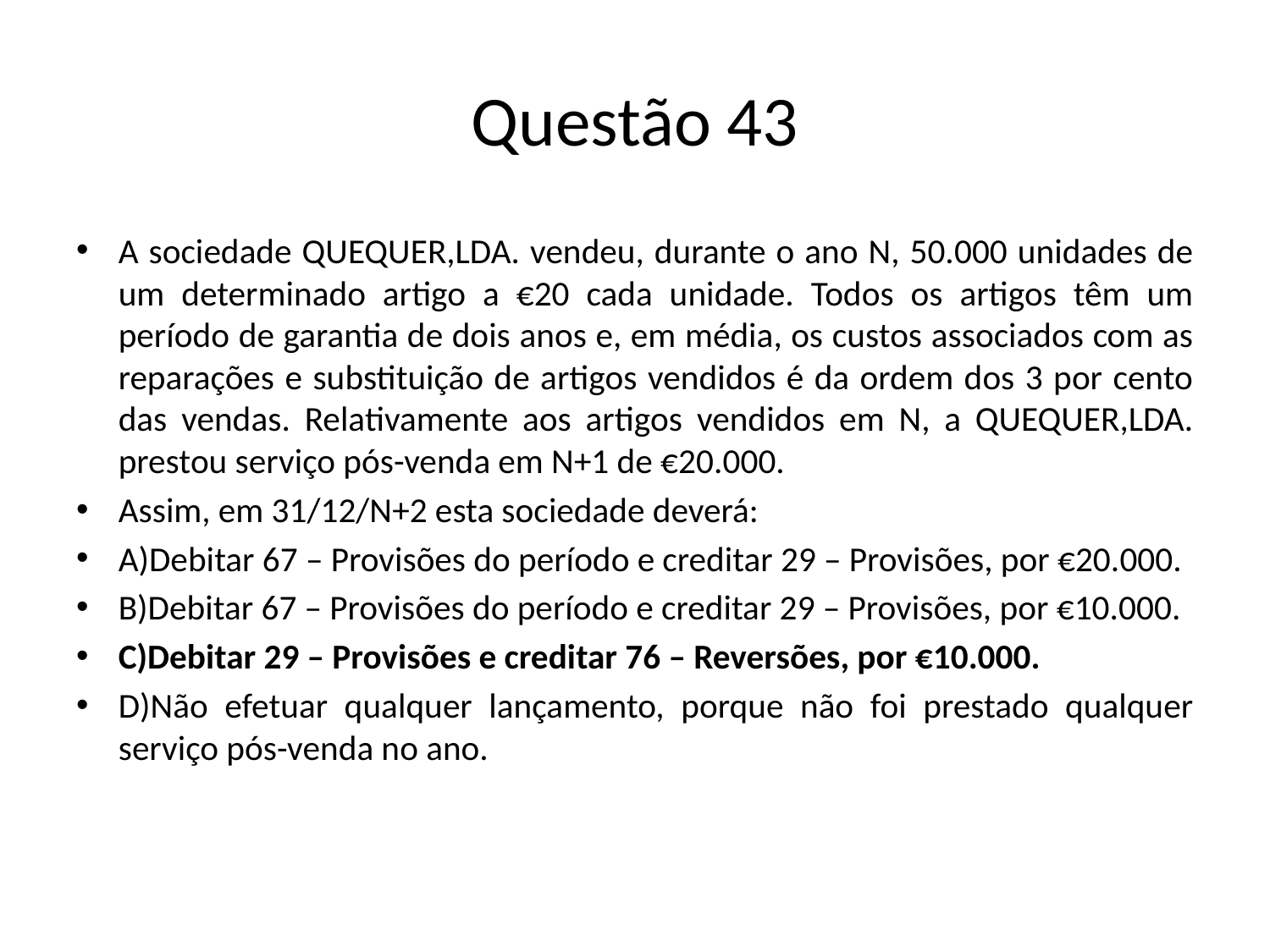

# Questão 43
A sociedade QUEQUER,LDA. vendeu, durante o ano N, 50.000 unidades de um determinado artigo a €20 cada unidade. Todos os artigos têm um período de garantia de dois anos e, em média, os custos associados com as reparações e substituição de artigos vendidos é da ordem dos 3 por cento das vendas. Relativamente aos artigos vendidos em N, a QUEQUER,LDA. prestou serviço pós-venda em N+1 de €20.000.
Assim, em 31/12/N+2 esta sociedade deverá:
A)Debitar 67 – Provisões do período e creditar 29 – Provisões, por €20.000.
B)Debitar 67 – Provisões do período e creditar 29 – Provisões, por €10.000.
C)Debitar 29 – Provisões e creditar 76 – Reversões, por €10.000.
D)Não efetuar qualquer lançamento, porque não foi prestado qualquer serviço pós-venda no ano.